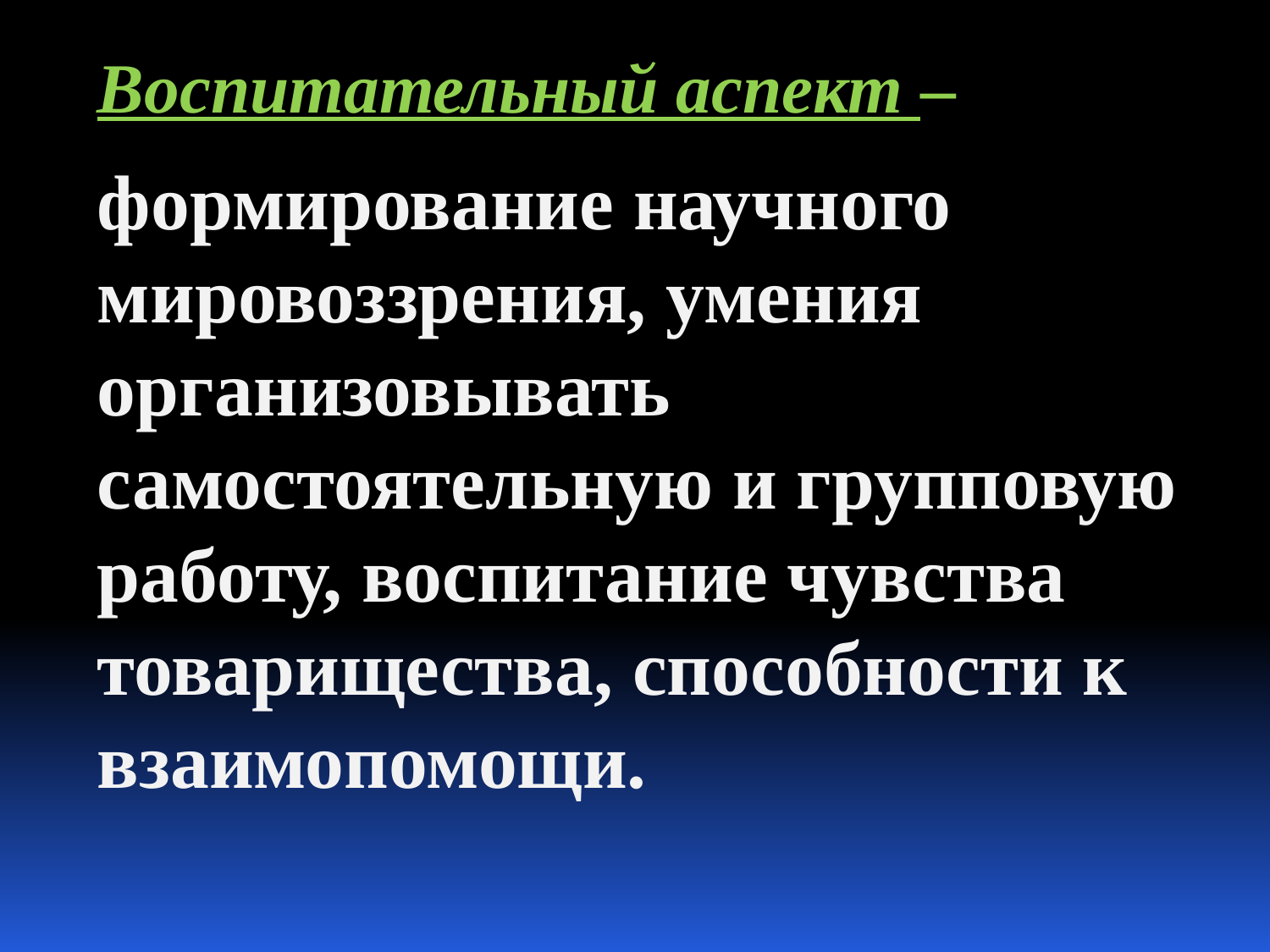

Воспитательный аспект –
формирование научного мировоззрения, умения  организовывать самостоятельную и групповую работу, воспитание чувства товарищества, способности к взаимопомощи.